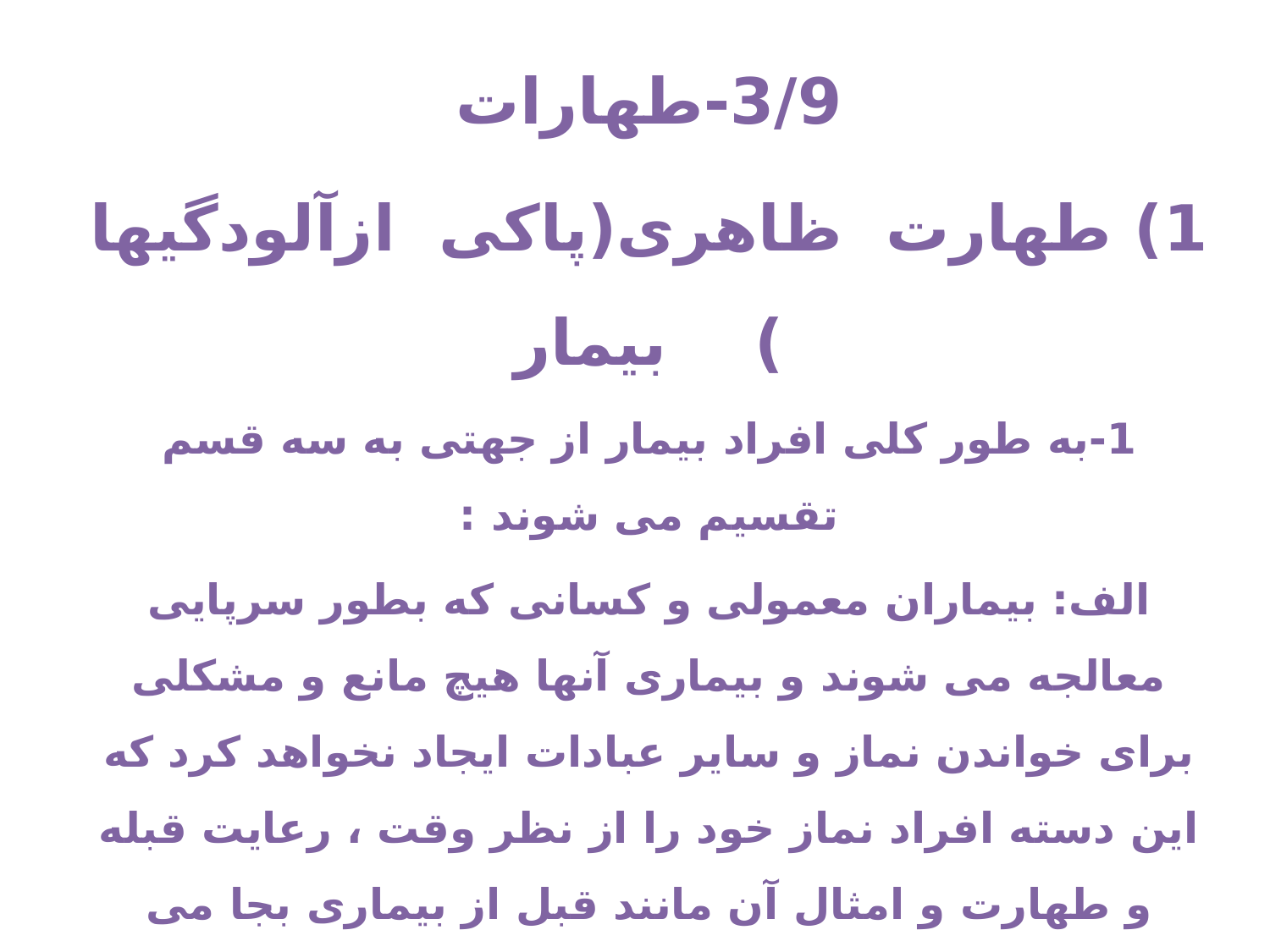

3/9-طهارات
1) طهارت  ظاهری(پاکی  ازآلودگیها )    بیمار
1-به طور کلی افراد بیمار از جهتی به سه قسم تقسیم می شوند :
الف: بیماران معمولی و کسانی که بطور سرپایی معالجه می شوند و بیماری آنها هیچ مانع و مشکلی برای خواندن نماز و سایر عبادات ایجاد نخواهد کرد که این دسته افراد نماز خود را از نظر وقت ، رعایت قبله و طهارت و امثال آن مانند قبل از بیماری بجا می آورند .